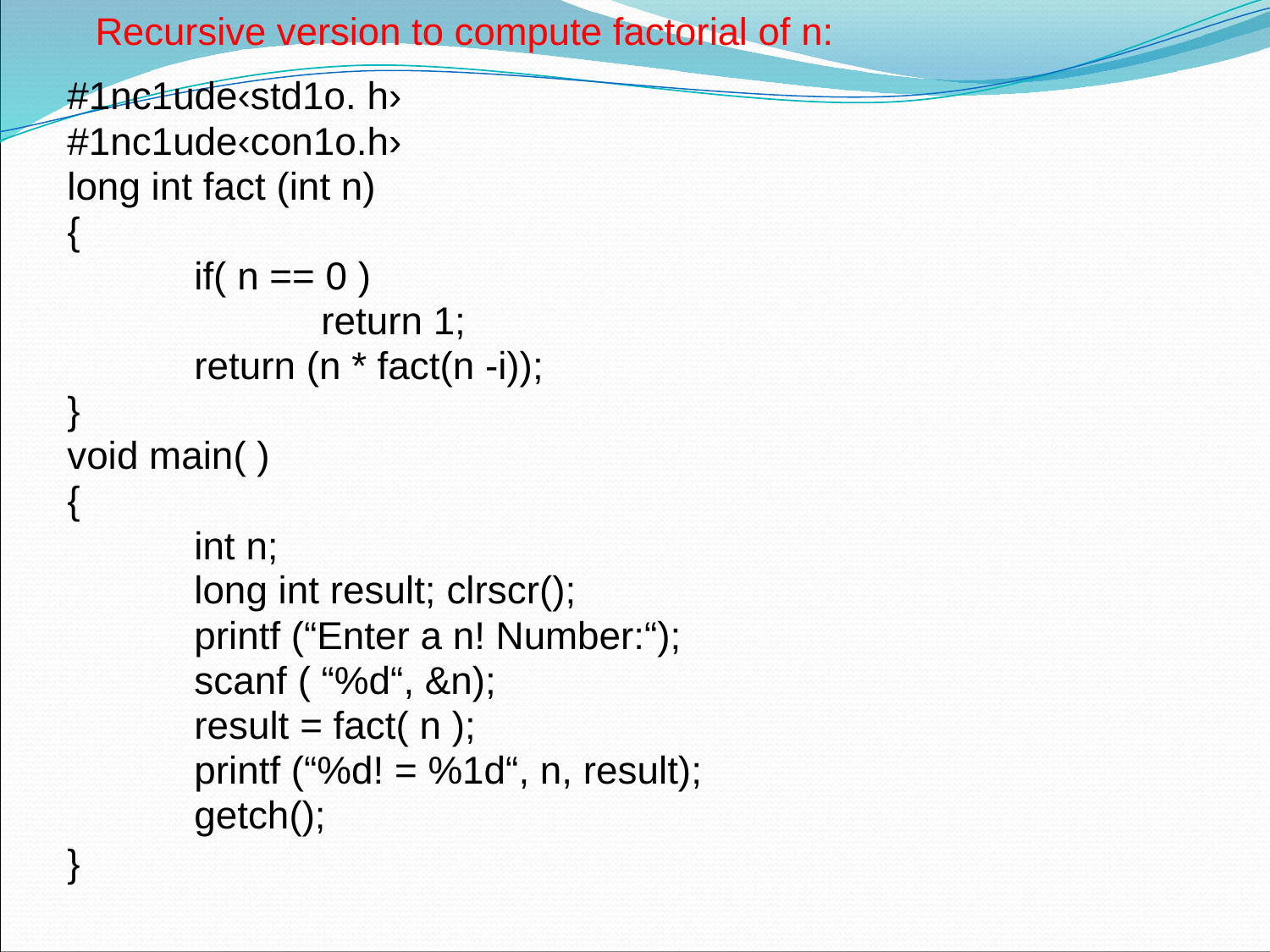

# Recursive version to compute factorial of n:
#1nc1ude‹std1o. h›
#1nc1ude‹con1o.h›
long int fact (int n)
{
	if( n == 0 )
		return 1;
	return (n * fact(n -i));
}
void main( )
{
	int n;
	long int result; clrscr();
	printf (“Enter a n! Number:“);
	scanf ( “%d“, &n);
	result = fact( n );
	printf (“%d! = %1d“, n, result);
	getch();
}